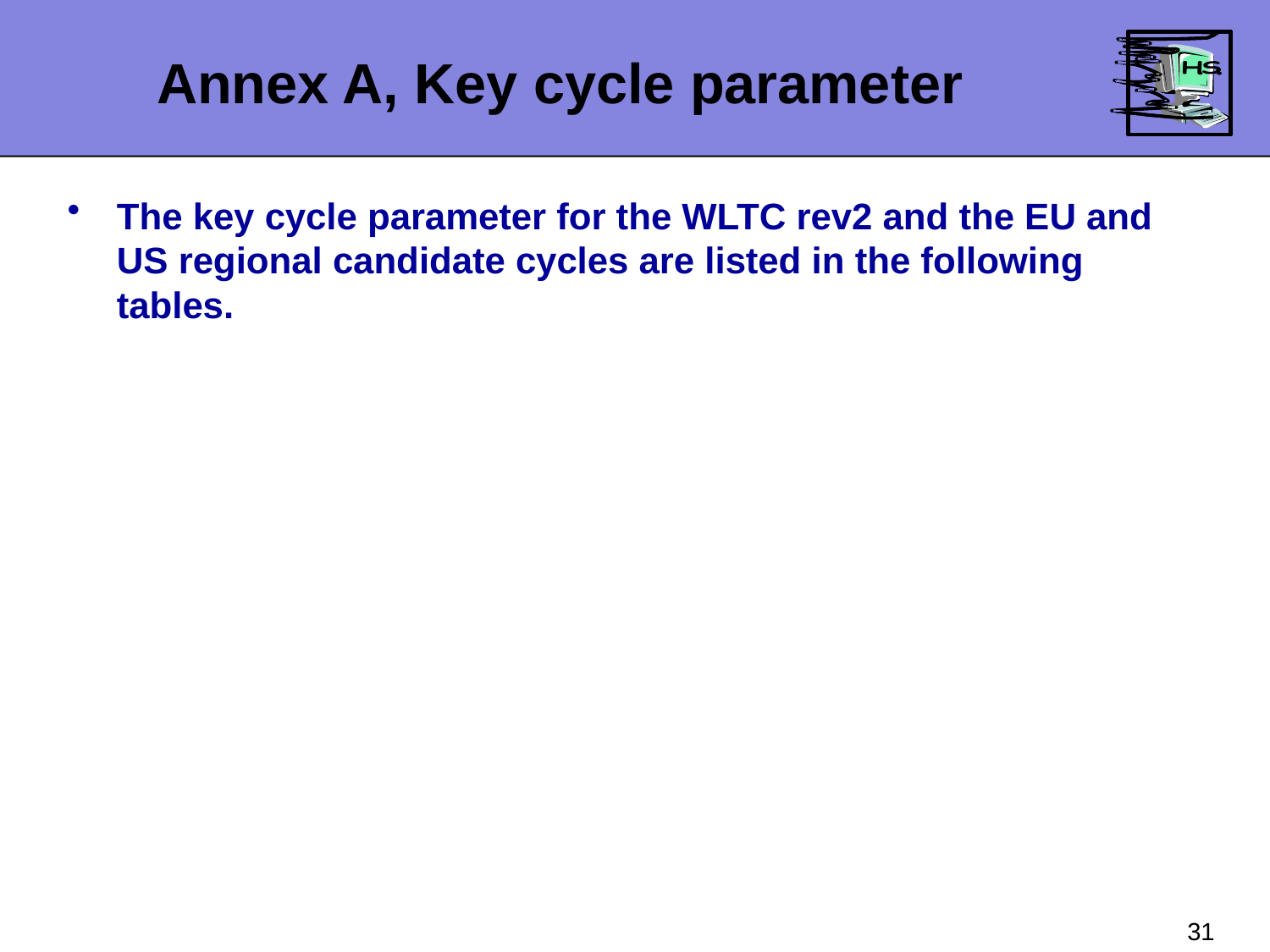

Annex A, Key cycle parameter
The key cycle parameter for the WLTC rev2 and the EU and US regional candidate cycles are listed in the following tables.

31